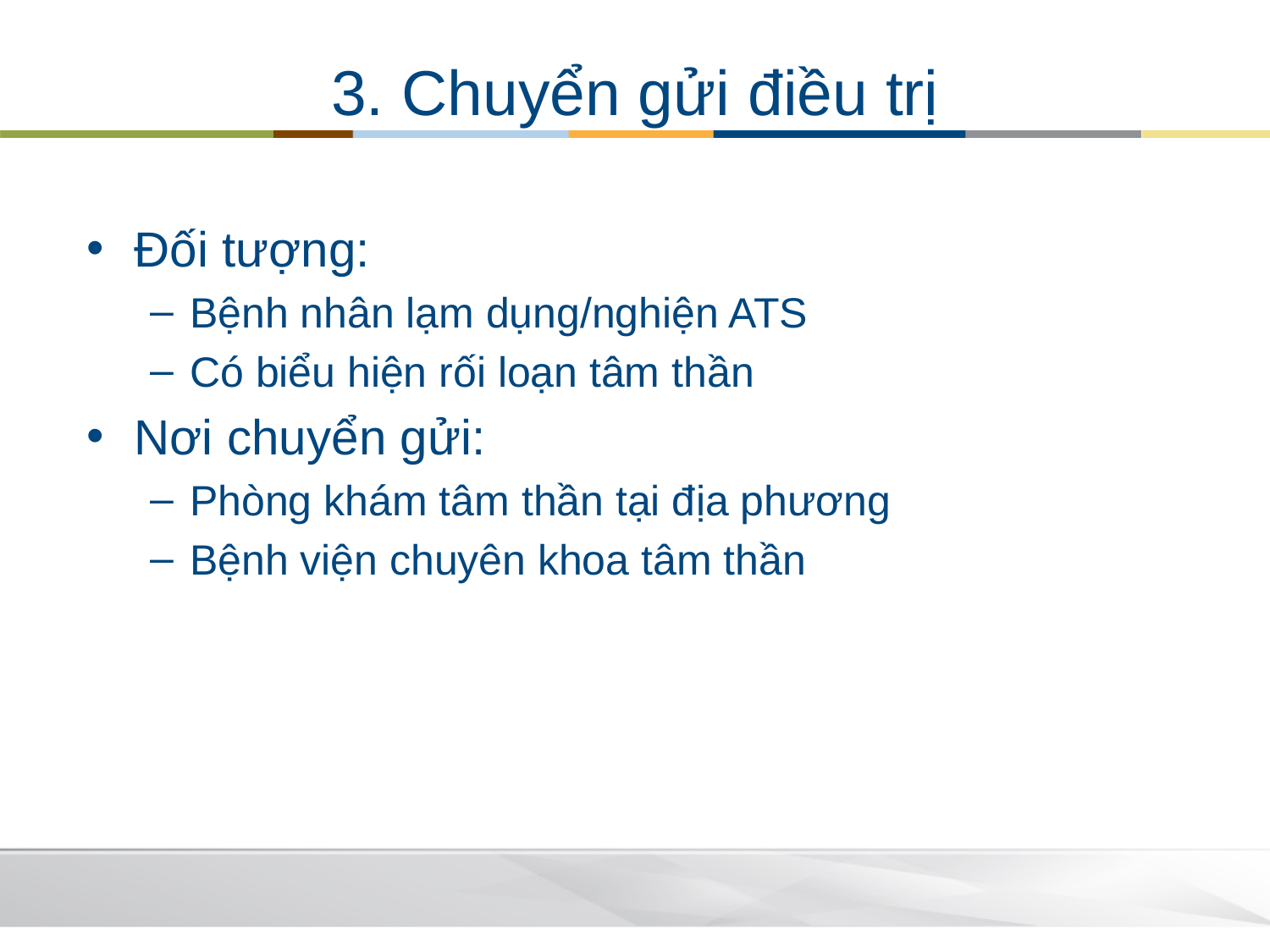

# 3. Chuyển gửi điều trị
Đối tượng:
Bệnh nhân lạm dụng/nghiện ATS
Có biểu hiện rối loạn tâm thần
Nơi chuyển gửi:
Phòng khám tâm thần tại địa phương
Bệnh viện chuyên khoa tâm thần